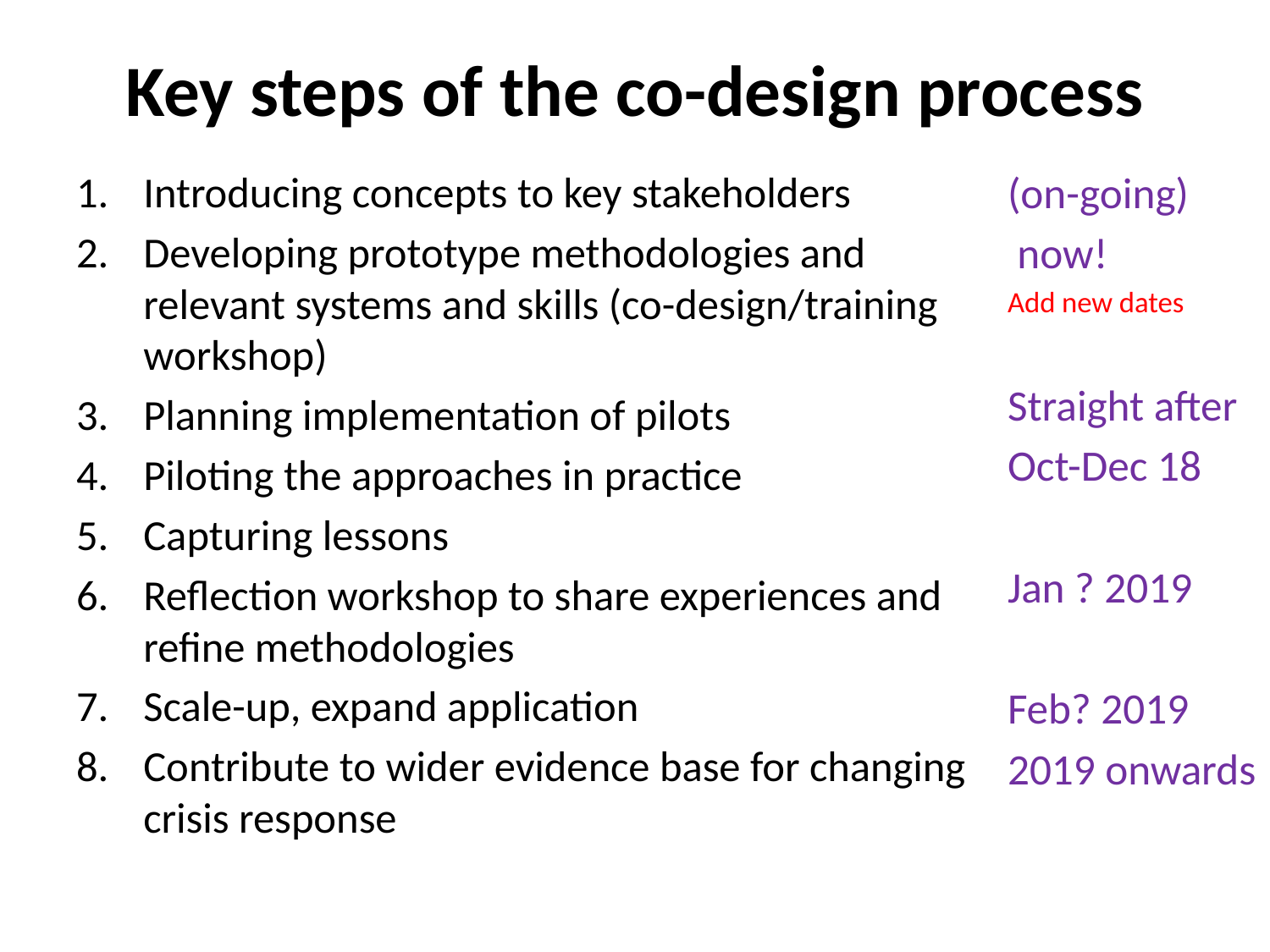

# Key steps of the co-design process
Introducing concepts to key stakeholders
Developing prototype methodologies and relevant systems and skills (co-design/training workshop)
Planning implementation of pilots
Piloting the approaches in practice
Capturing lessons
Reflection workshop to share experiences and refine methodologies
Scale-up, expand application
Contribute to wider evidence base for changing crisis response

(on-going)
 now!
Add new dates

Straight after
Oct-Dec 18

Jan ? 2019

Feb? 2019
2019 onwards